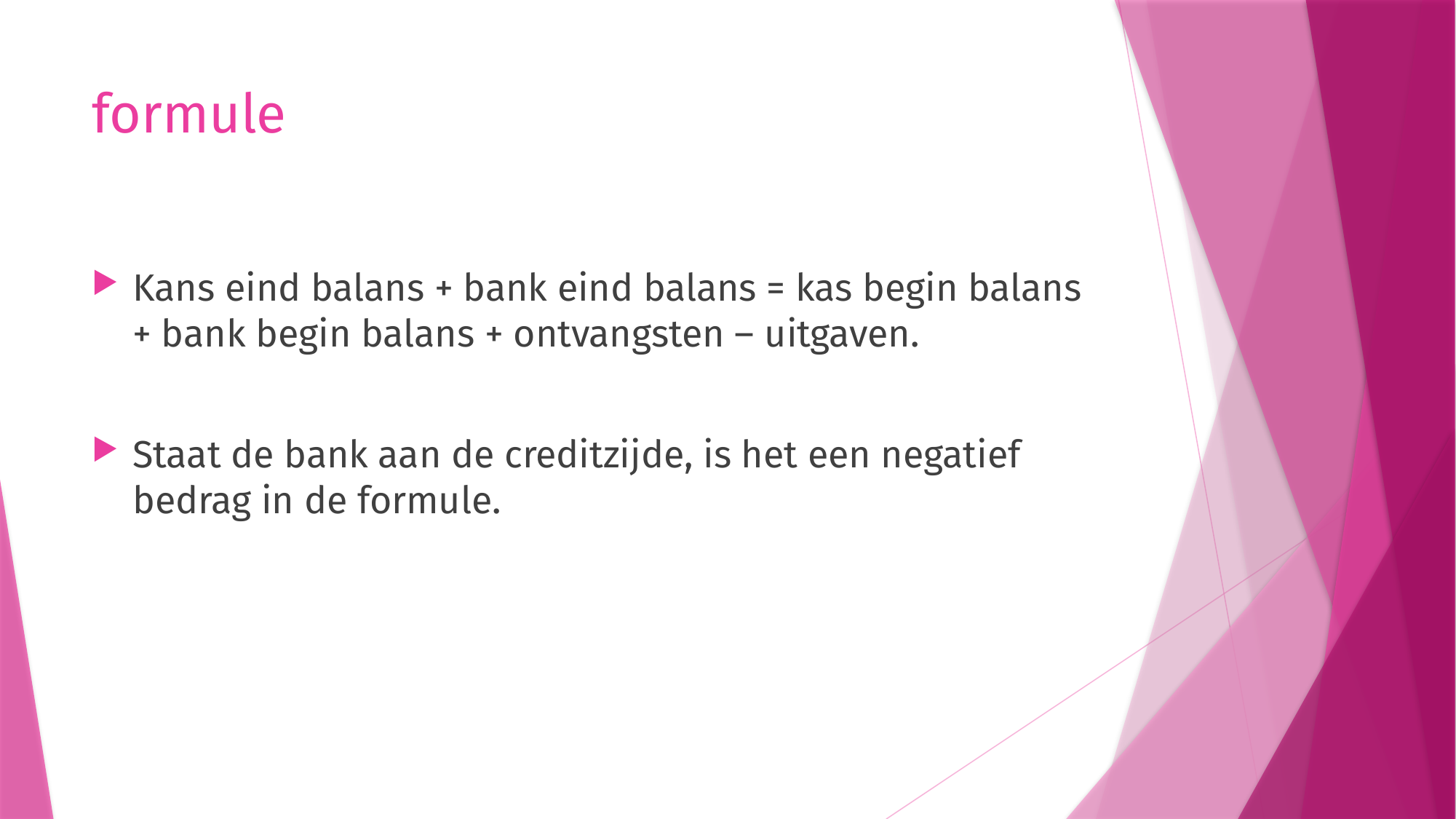

# formule
Kans eind balans + bank eind balans = kas begin balans + bank begin balans + ontvangsten – uitgaven.

Staat de bank aan de creditzijde, is het een negatief bedrag in de formule.